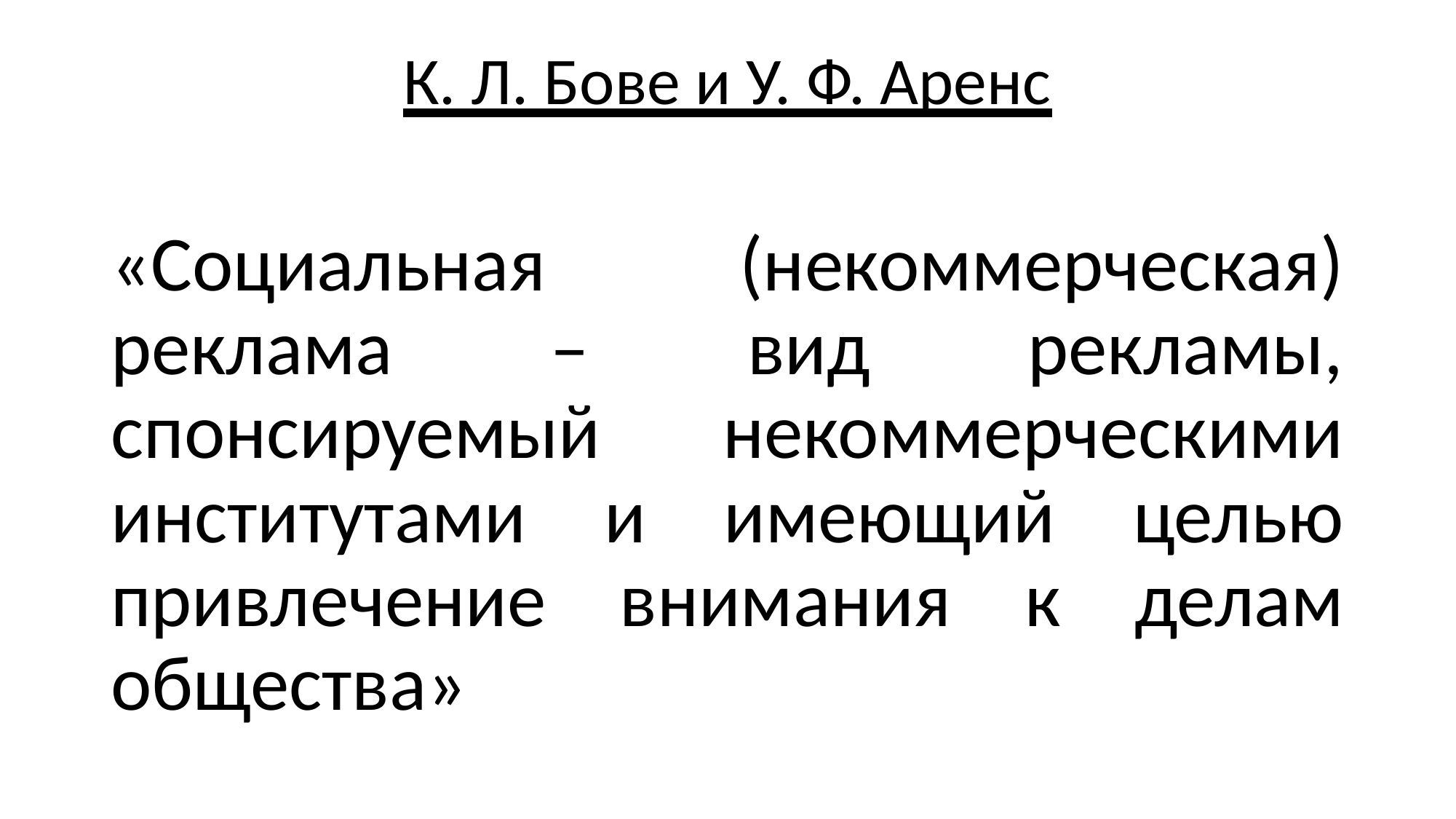

# К. Л. Бове и У. Ф. Аренс
«Социальная (некоммерческая) реклама – вид рекламы, спонсируемый некоммерческими институтами и имеющий целью привлечение внимания к делам общества»